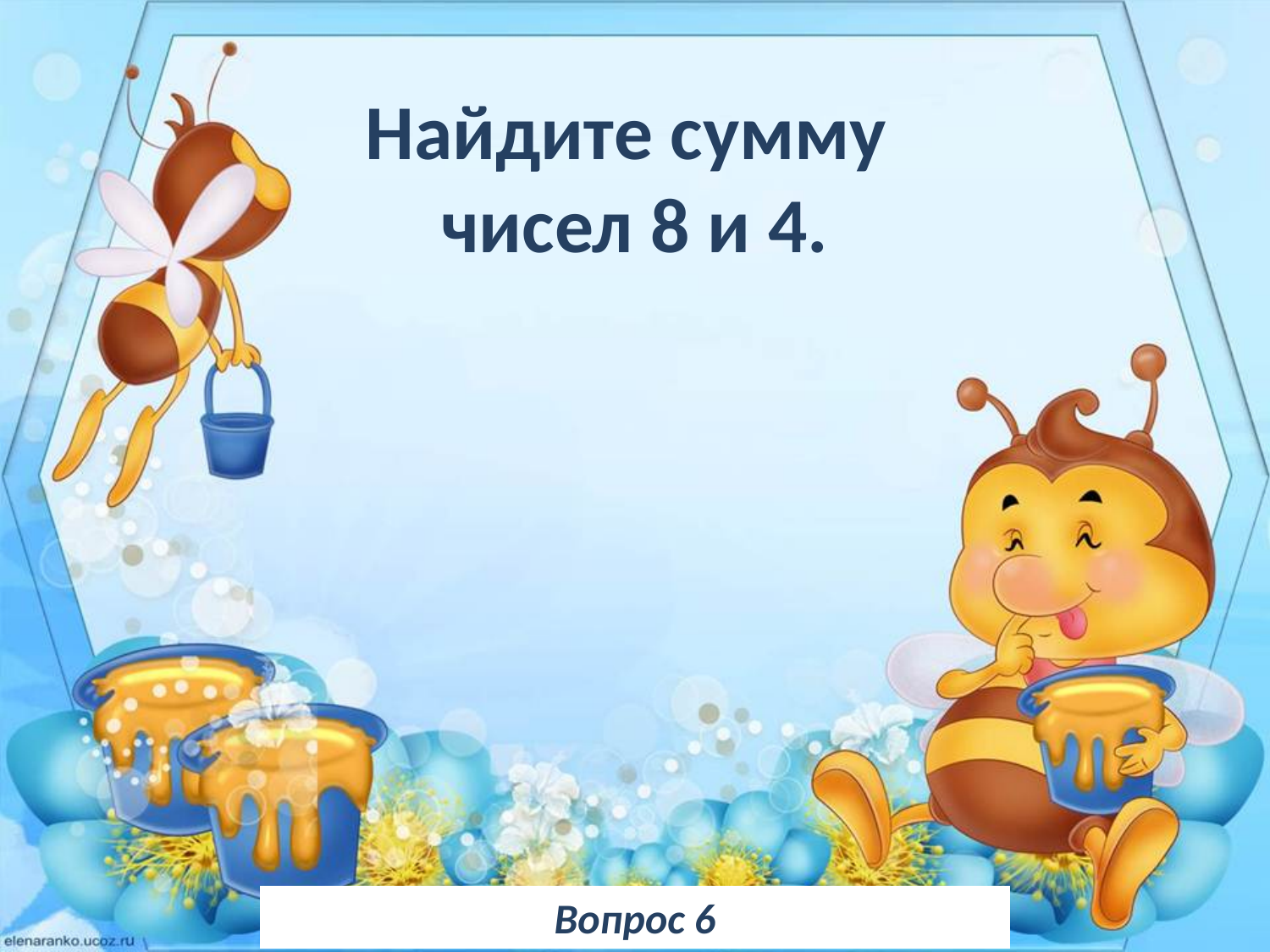

Найдите сумму
чисел 8 и 4.
Вопрос 6